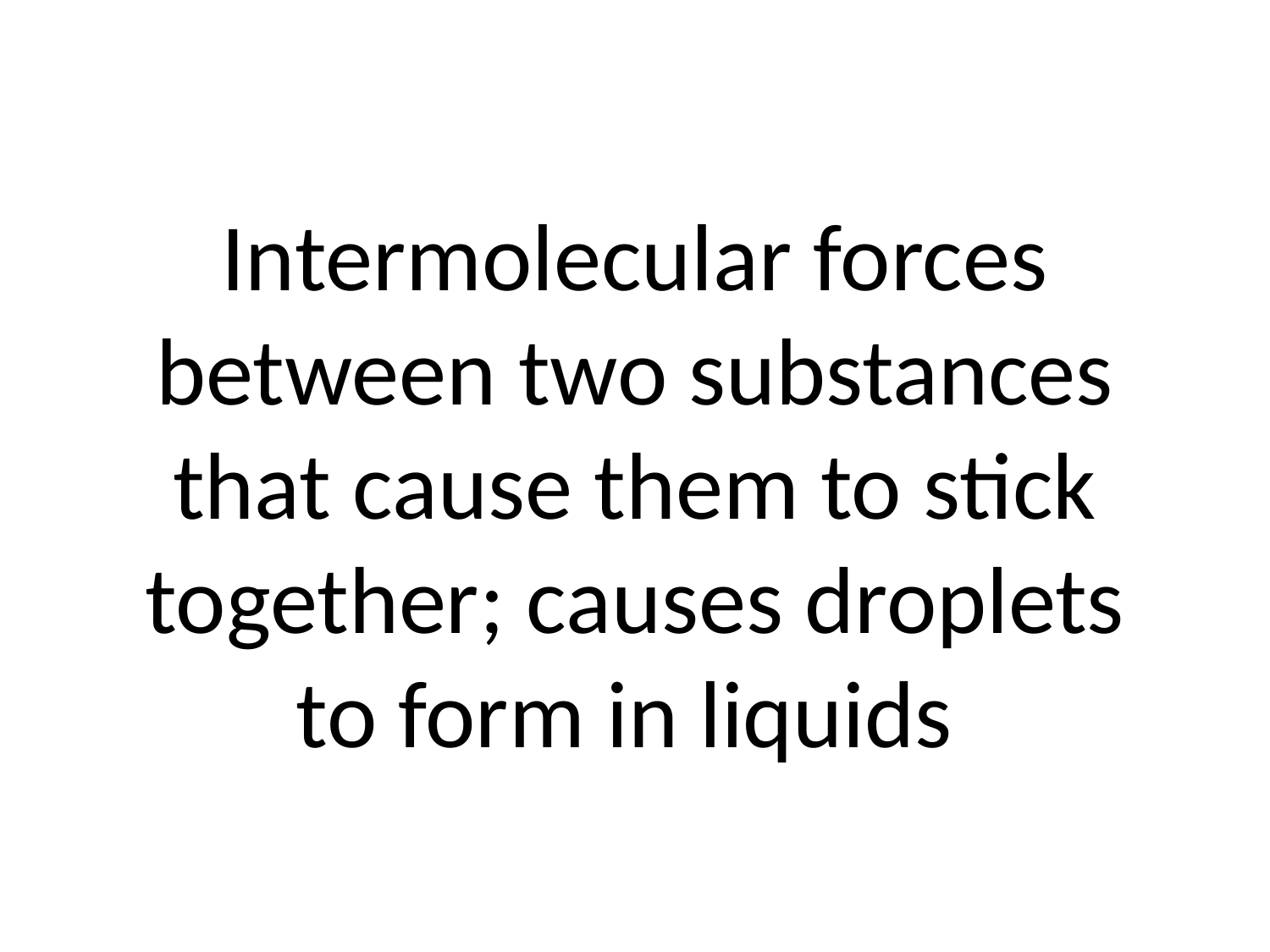

# Intermolecular forces between two substances that cause them to stick together; causes droplets to form in liquids